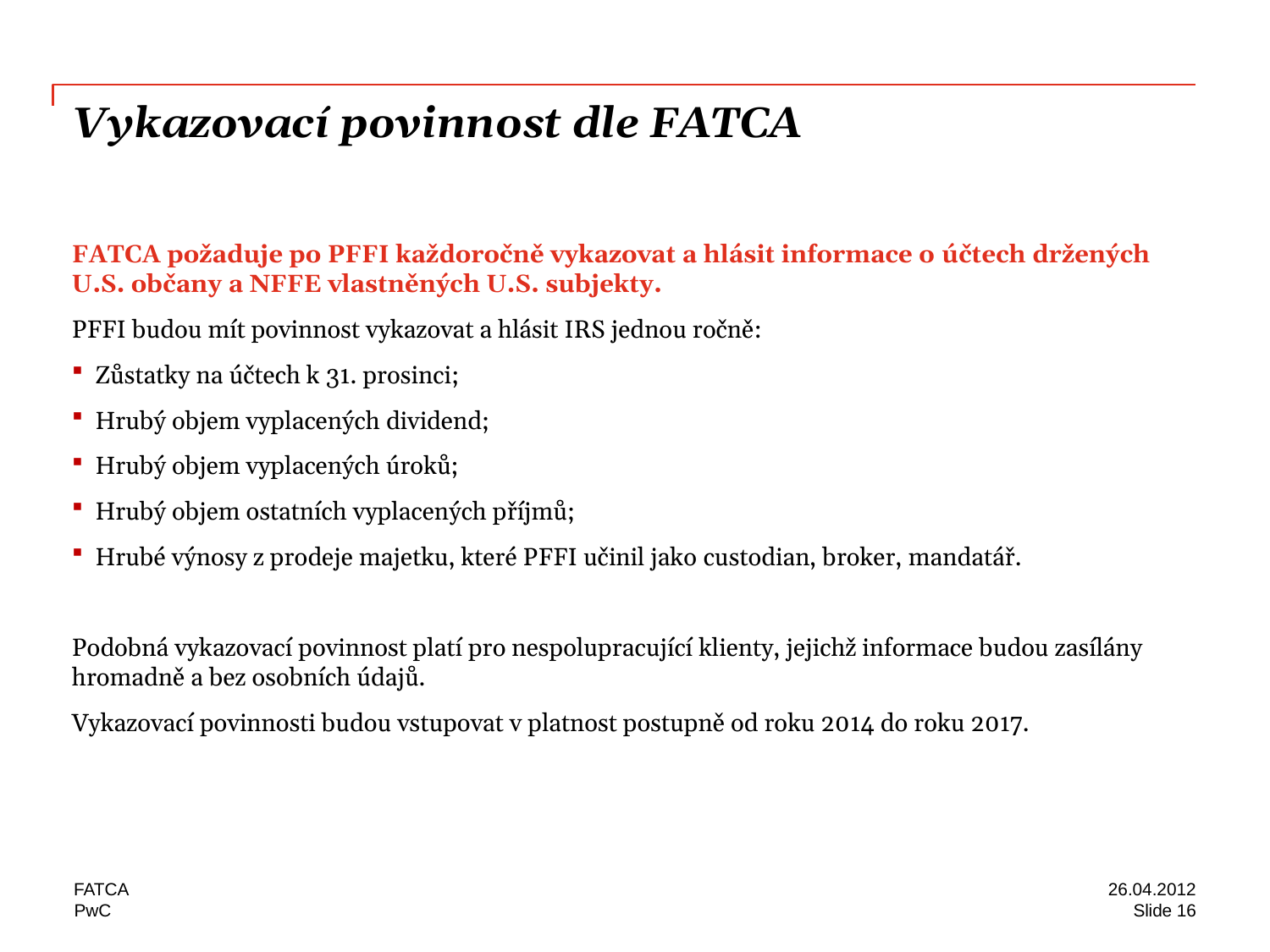

# Vykazovací povinnost dle FATCA
FATCA požaduje po PFFI každoročně vykazovat a hlásit informace o účtech držených U.S. občany a NFFE vlastněných U.S. subjekty.
PFFI budou mít povinnost vykazovat a hlásit IRS jednou ročně:
Zůstatky na účtech k 31. prosinci;
Hrubý objem vyplacených dividend;
Hrubý objem vyplacených úroků;
Hrubý objem ostatních vyplacených příjmů;
Hrubé výnosy z prodeje majetku, které PFFI učinil jako custodian, broker, mandatář.

Podobná vykazovací povinnost platí pro nespolupracující klienty, jejichž informace budou zasílány hromadně a bez osobních údajů.
Vykazovací povinnosti budou vstupovat v platnost postupně od roku 2014 do roku 2017.
FATCA
26.04.2012
Slide 16